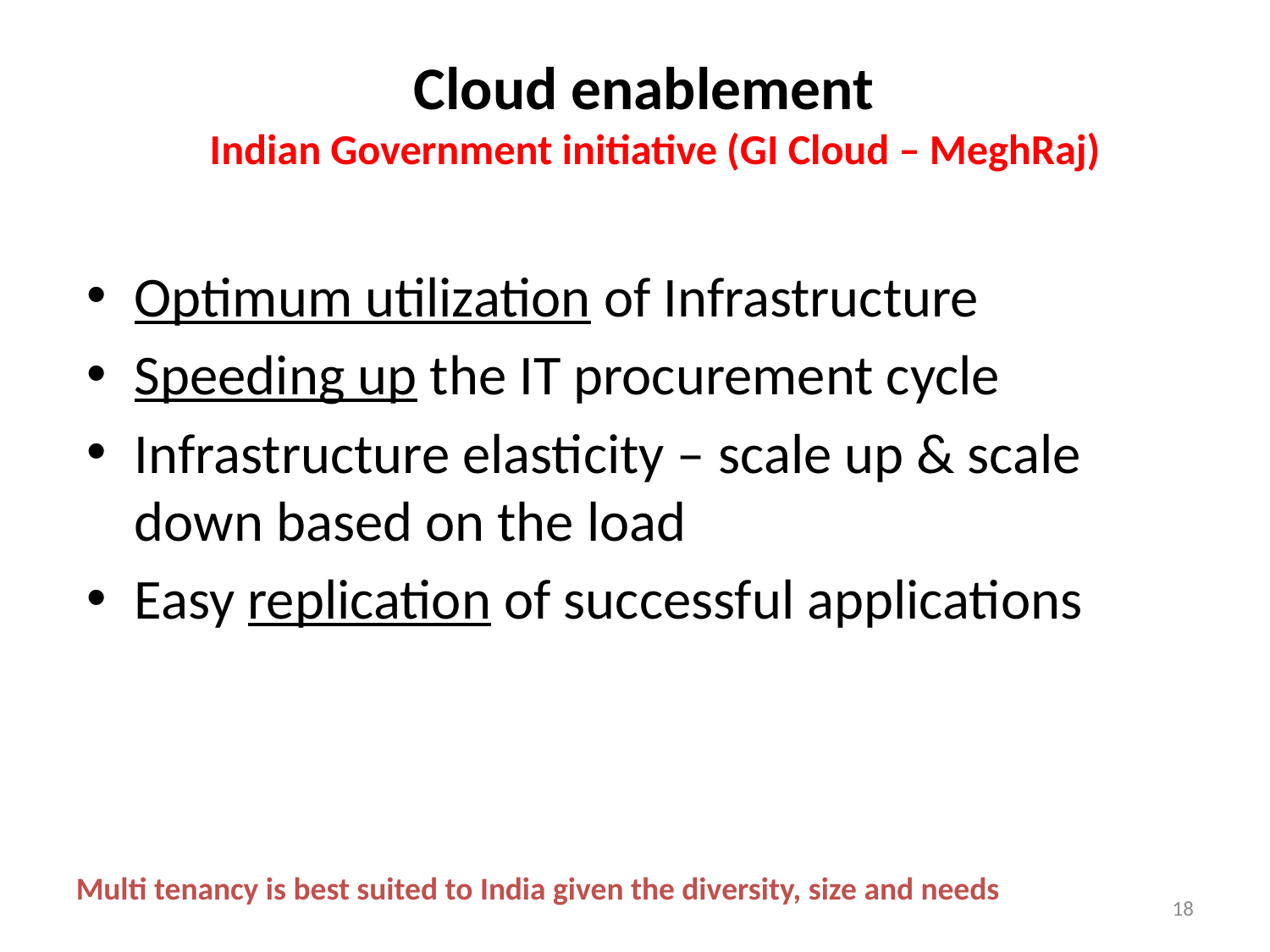

# Cloud enablement Indian Government initiative (GI Cloud – MeghRaj)
Optimum utilization of Infrastructure
Speeding up the IT procurement cycle
Infrastructure elasticity – scale up & scale down based on the load
Easy replication of successful applications

Multi tenancy is best suited to India given the diversity, size and needs

18